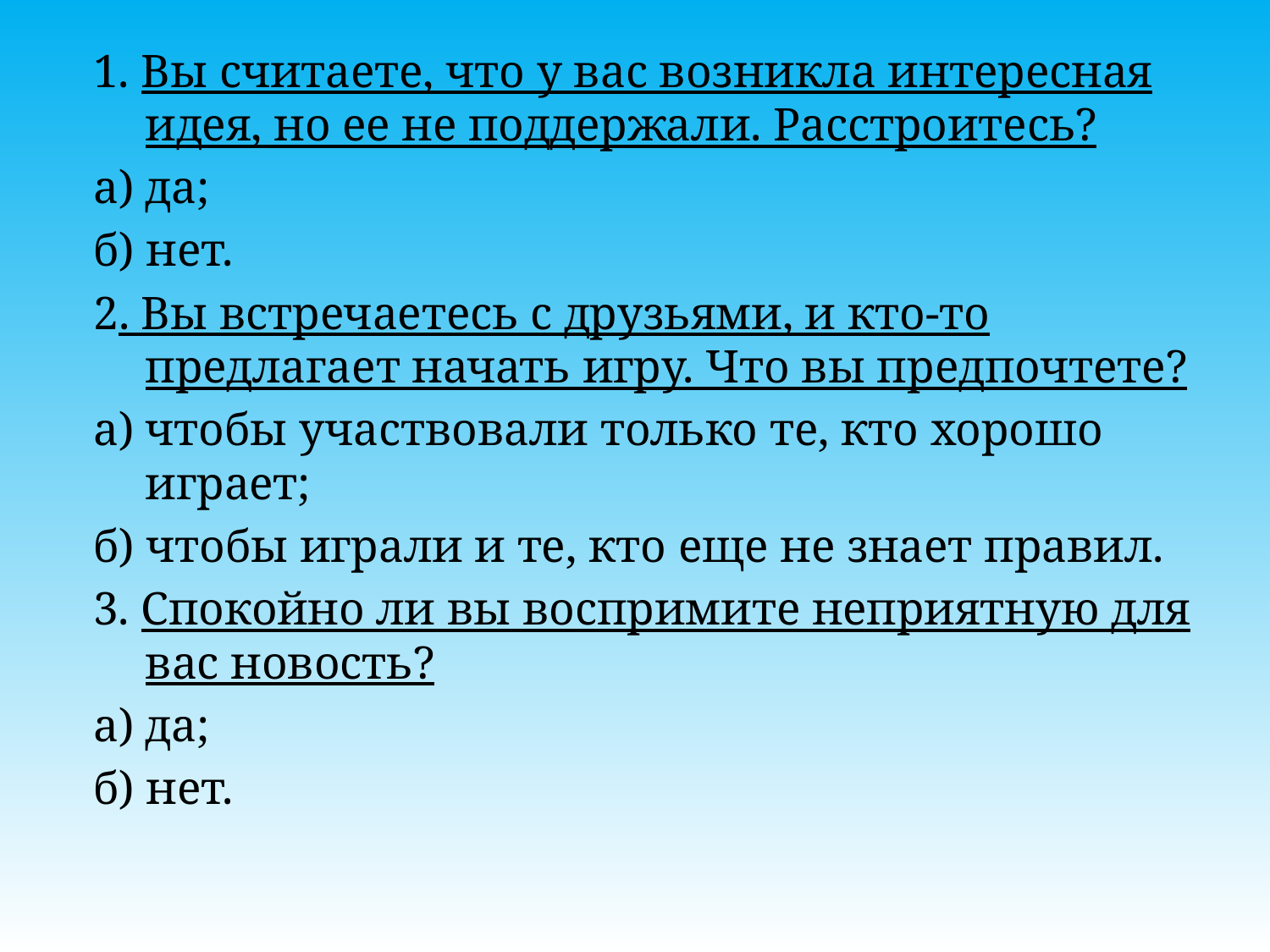

1. Вы считаете, что у вас возникла интересная идея, но ее не поддержали. Расстроитесь?
а) да;
б) нет.
2. Вы встречаетесь с друзьями, и кто-то предлагает начать игру. Что вы предпочтете?
а) чтобы участвовали только те, кто хорошо играет;
б) чтобы играли и те, кто еще не знает правил.
3. Спокойно ли вы воспримите неприятную для вас новость?
а) да;
б) нет.